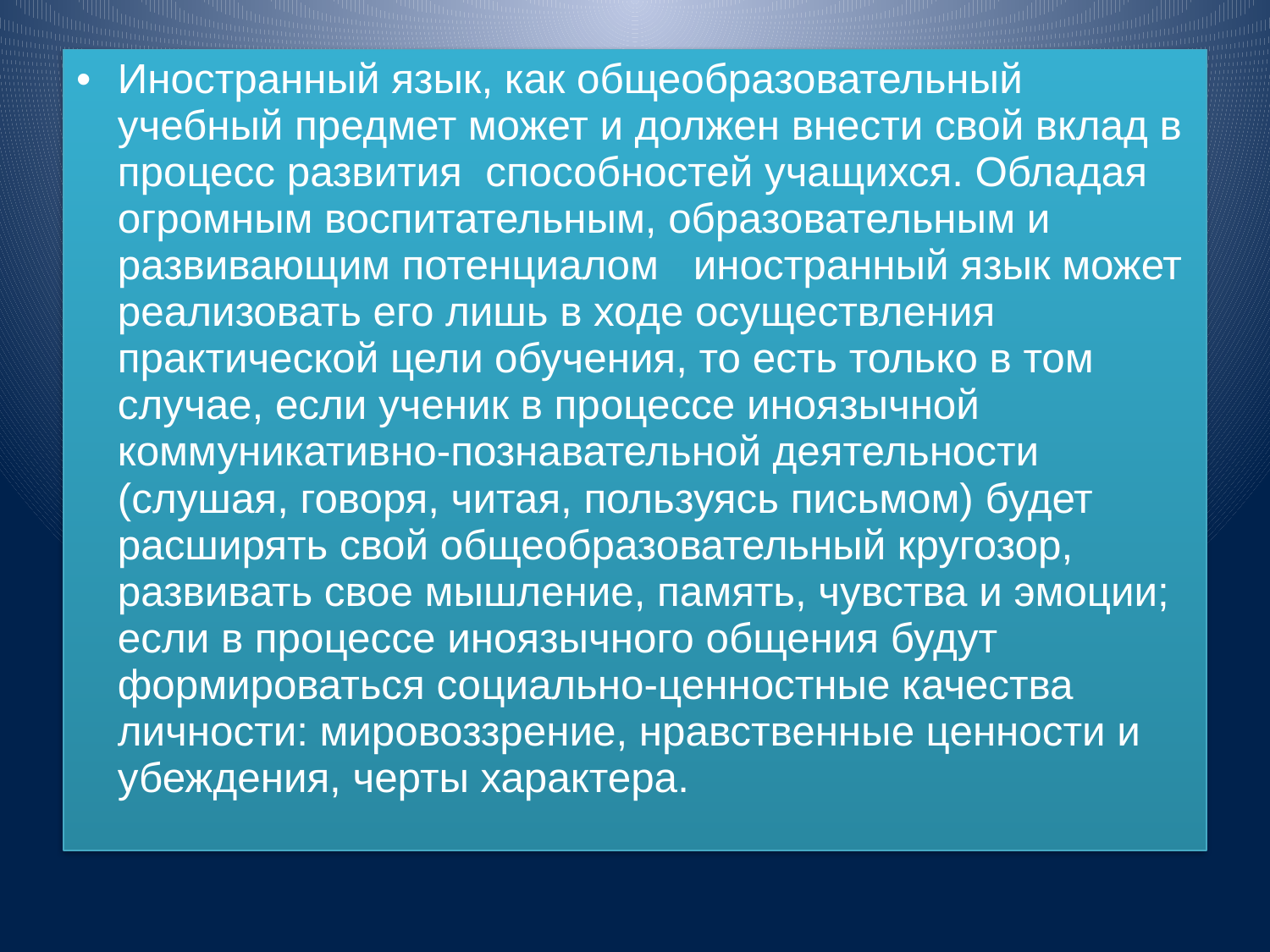

Иностранный язык, как общеобразовательный учебный предмет может и должен внести свой вклад в процесс развития  способностей учащихся. Обладая огромным воспитательным, образовательным и развивающим потенциалом   иностранный язык может реализовать его лишь в ходе осуществления практической цели обучения, то есть только в том случае, если ученик в процессе иноязычной коммуникативно-познавательной деятельности (слушая, говоря, читая, пользуясь письмом) будет расширять свой общеобразовательный кругозор, развивать свое мышление, память, чувства и эмоции; если в процессе иноязычного общения будут формироваться социально-ценностные качества личности: мировоззрение, нравственные ценности и убеждения, черты характера.